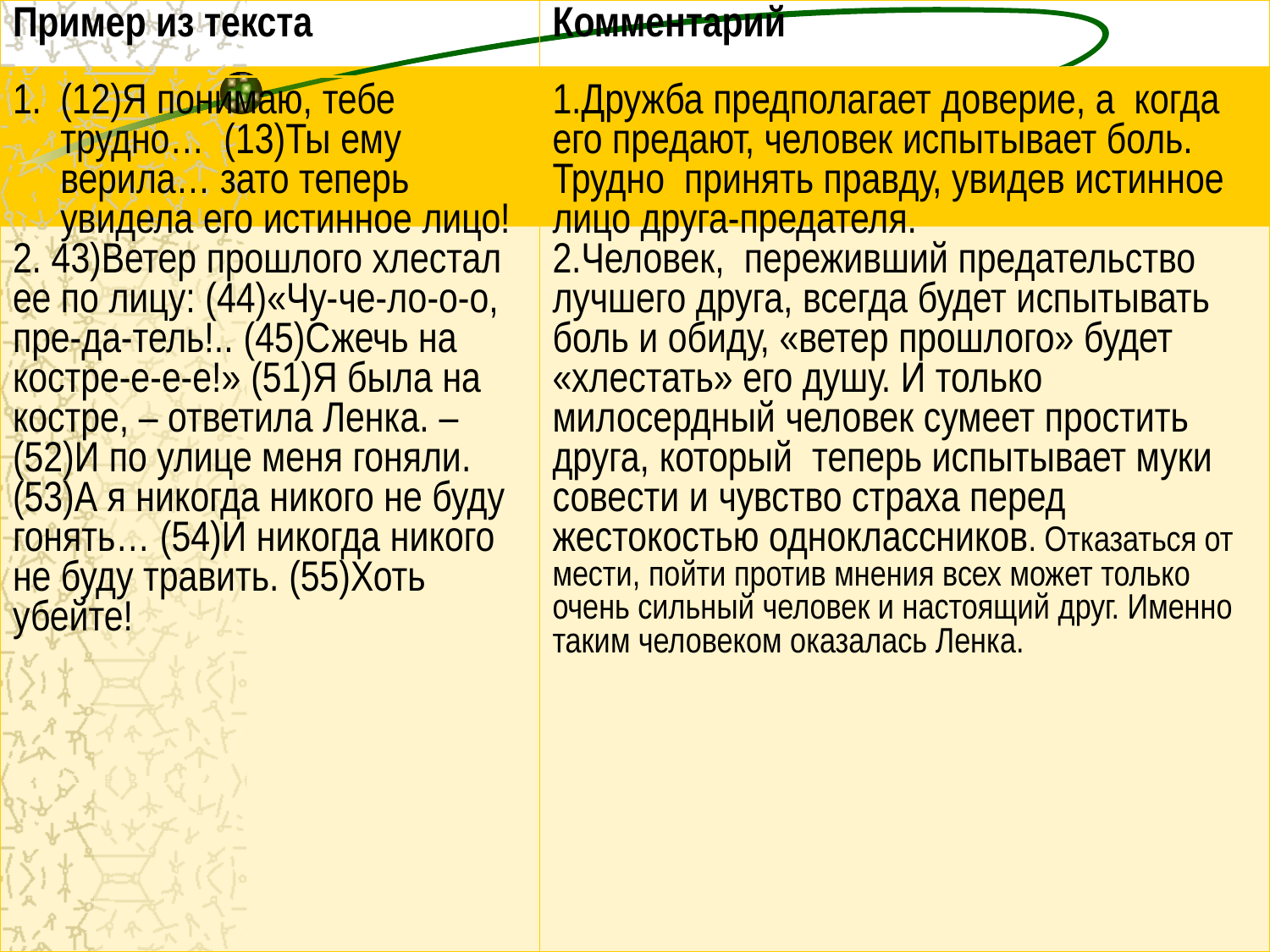

| Пример из текста | Комментарий |
| --- | --- |
| (12)Я понимаю, тебе трудно… (13)Ты ему верила… зато теперь увидела его истинное лицо! 2. 43)Ветер прошлого хлестал ее по лицу: (44)«Чу-че-ло-о-о, пре-да-тель!.. (45)Сжечь на костре-е-е-е!» (51)Я была на костре, – ответила Ленка. – (52)И по улице меня гоняли. (53)А я никогда никого не буду гонять… (54)И никогда никого не буду травить. (55)Хоть убейте! | 1.Дружба предполагает доверие, а когда его предают, человек испытывает боль. Трудно принять правду, увидев истинное лицо друга-предателя. 2.Человек, переживший предательство лучшего друга, всегда будет испытывать боль и обиду, «ветер прошлого» будет «хлестать» его душу. И только милосердный человек сумеет простить друга, который теперь испытывает муки совести и чувство страха перед жестокостью одноклассников. Отказаться от мести, пойти против мнения всех может только очень сильный человек и настоящий друг. Именно таким человеком оказалась Ленка. |